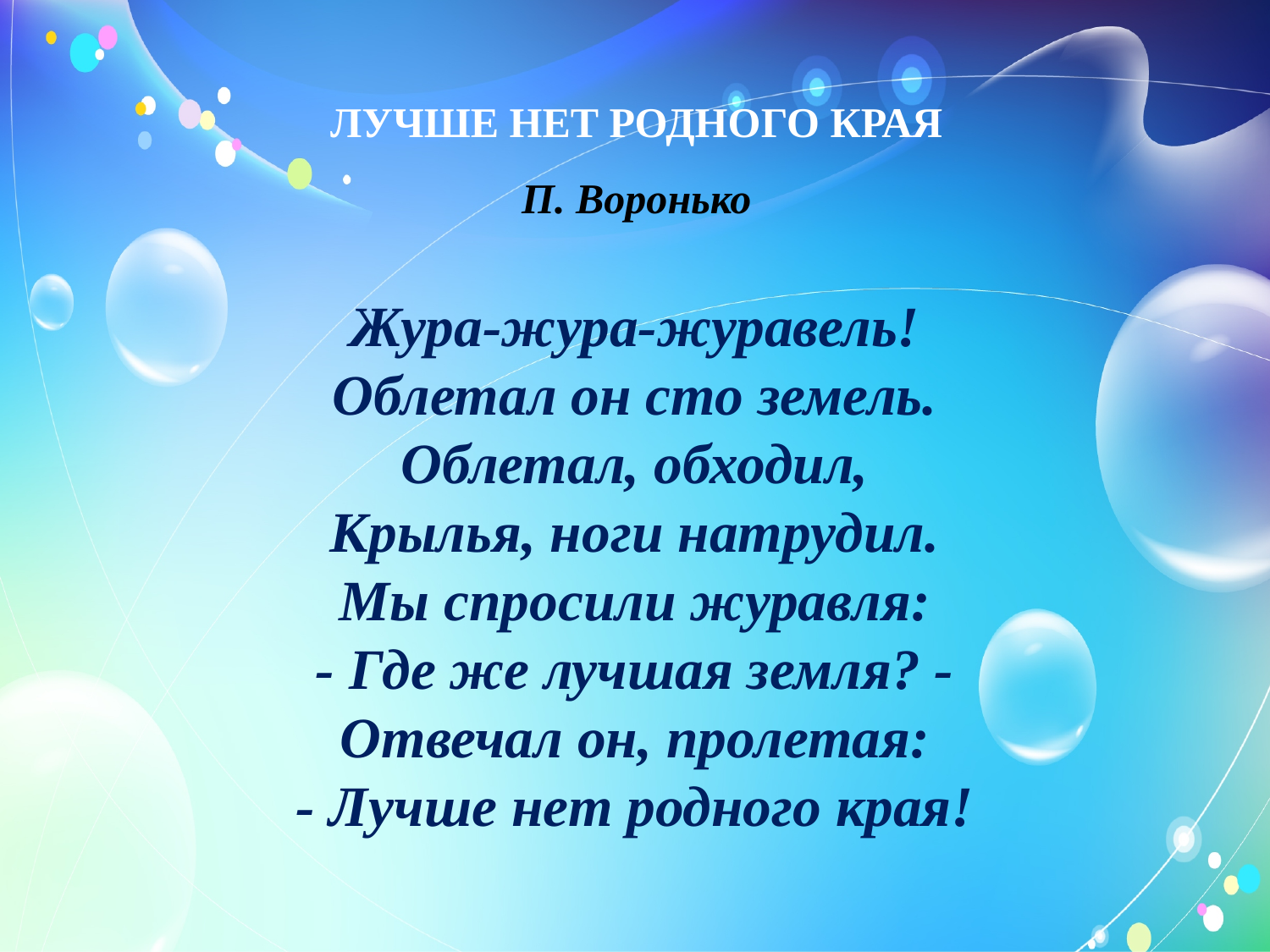

# ЛУЧШЕ НЕТ РОДНОГО КРАЯ П. Воронько
Жура-жура-журавель!
Облетал он сто земель.
Облетал, обходил,
Крылья, ноги натрудил.
Мы спросили журавля:
- Где же лучшая земля? -
Отвечал он, пролетая:
- Лучше нет родного края!